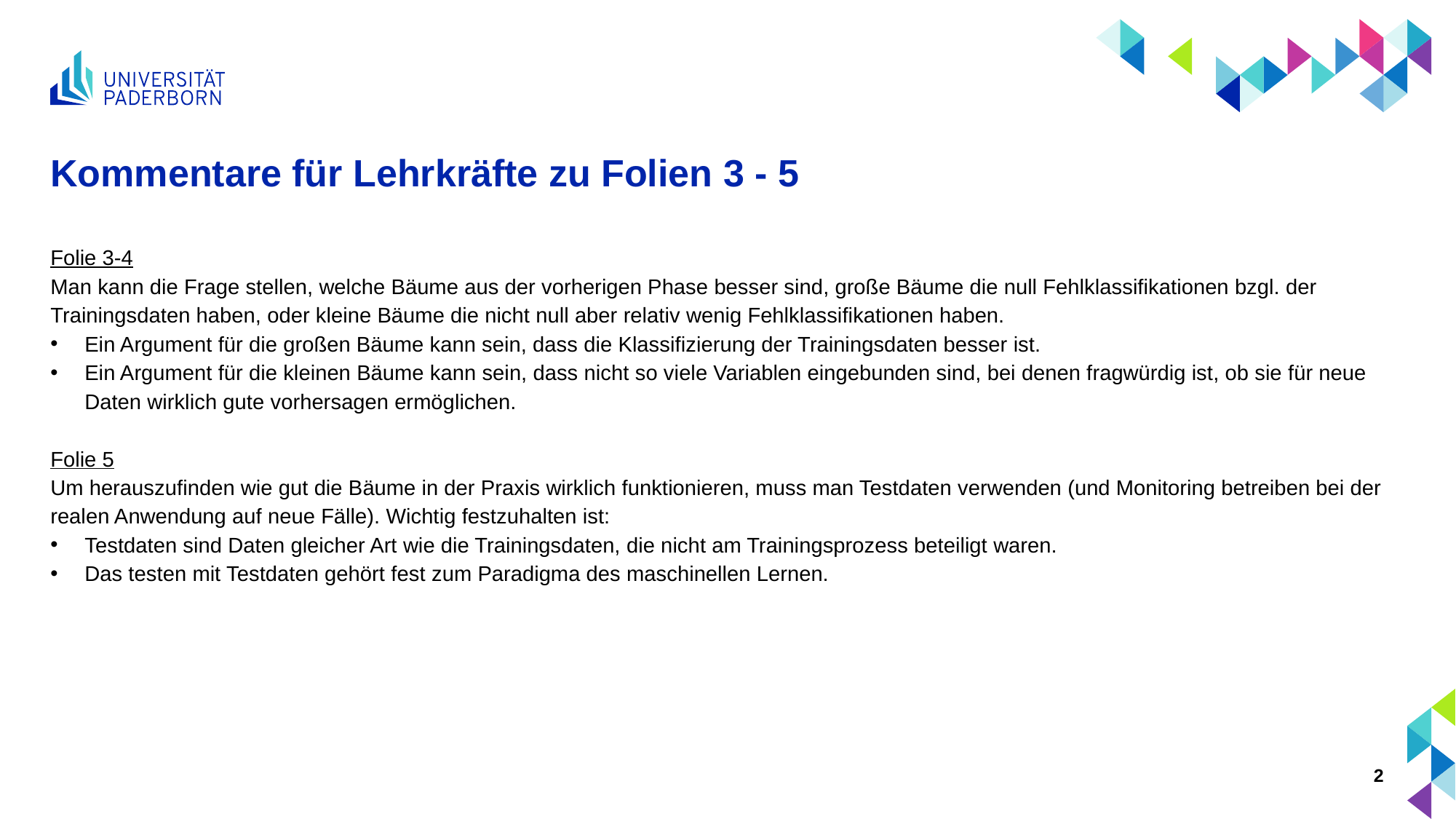

# Kommentare für Lehrkräfte zu Folien 3 - 5

Folie 3-4
Man kann die Frage stellen, welche Bäume aus der vorherigen Phase besser sind, große Bäume die null Fehlklassifikationen bzgl. der Trainingsdaten haben, oder kleine Bäume die nicht null aber relativ wenig Fehlklassifikationen haben.
Ein Argument für die großen Bäume kann sein, dass die Klassifizierung der Trainingsdaten besser ist.
Ein Argument für die kleinen Bäume kann sein, dass nicht so viele Variablen eingebunden sind, bei denen fragwürdig ist, ob sie für neue Daten wirklich gute vorhersagen ermöglichen.

Folie 5
Um herauszufinden wie gut die Bäume in der Praxis wirklich funktionieren, muss man Testdaten verwenden (und Monitoring betreiben bei der realen Anwendung auf neue Fälle). Wichtig festzuhalten ist:
Testdaten sind Daten gleicher Art wie die Trainingsdaten, die nicht am Trainingsprozess beteiligt waren.
Das testen mit Testdaten gehört fest zum Paradigma des maschinellen Lernen.

2